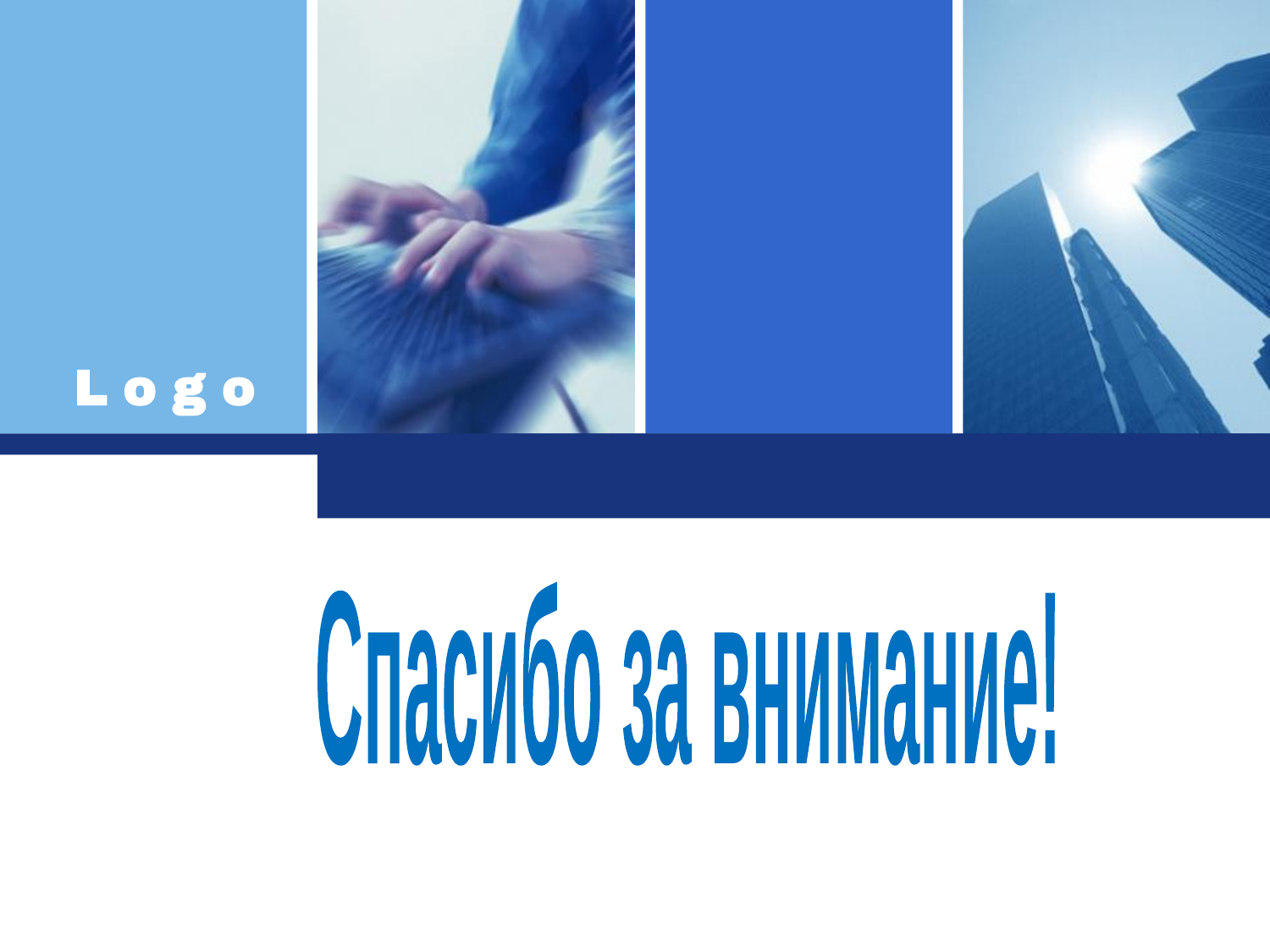

Спасибо за внимание!
Click to edit company slogan .